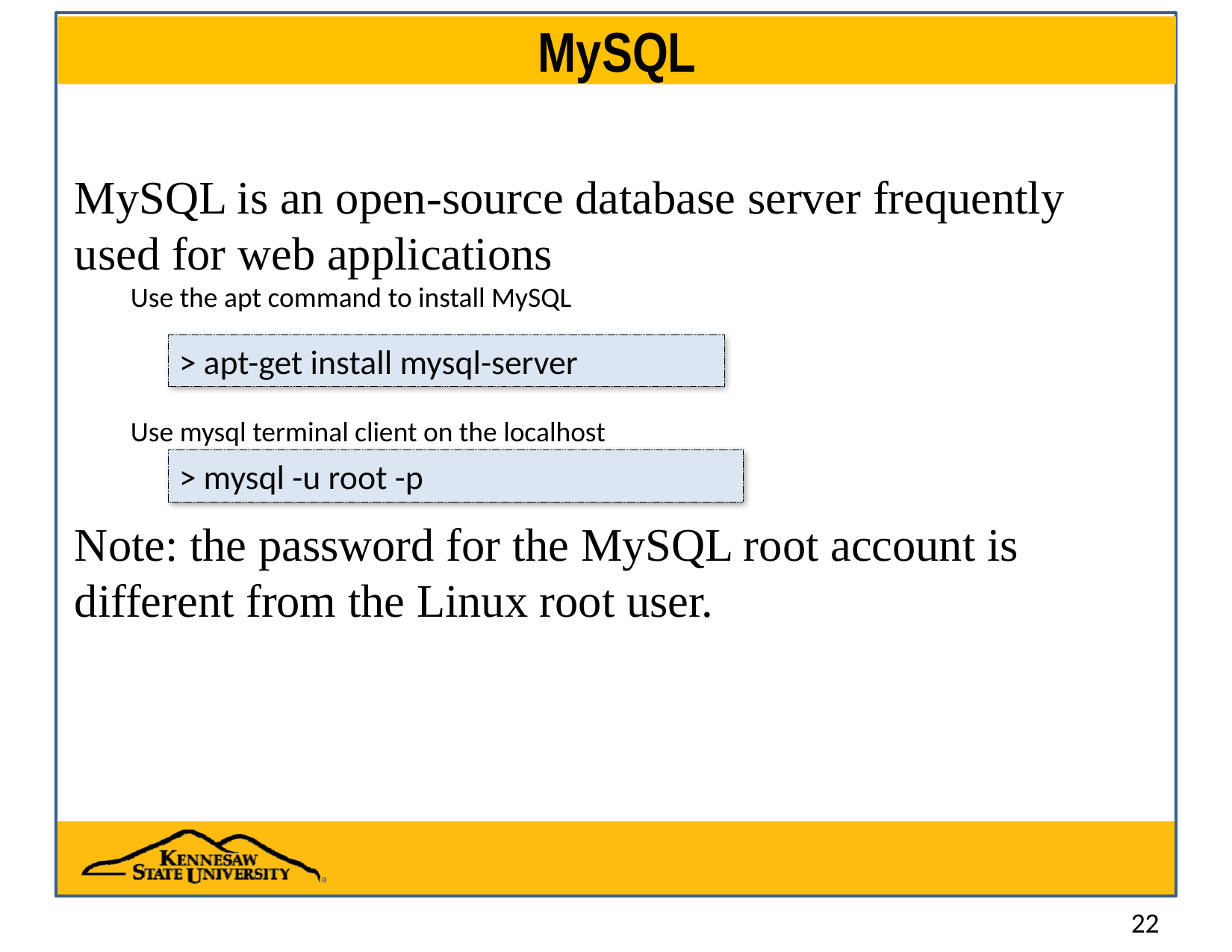

# MySQL
MySQL is an open-source database server frequently used for web applications
Use the apt command to install MySQL

Use mysql terminal client on the localhost

Note: the password for the MySQL root account is different from the Linux root user.
> apt-get install mysql-server
> mysql -u root -p